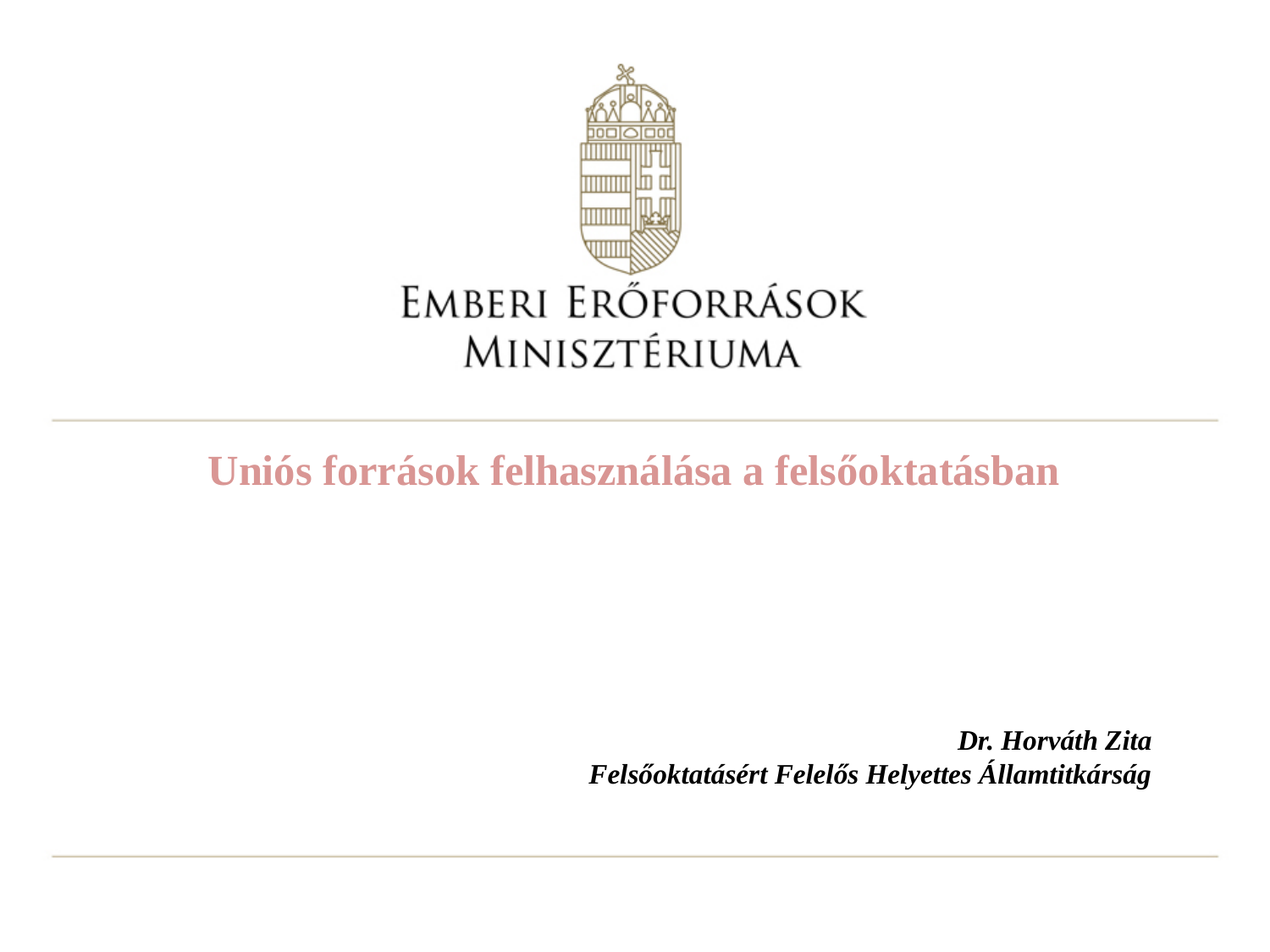

# Uniós források felhasználása a felsőoktatásban
Dr. Horváth Zita
Felsőoktatásért Felelős Helyettes Államtitkárság